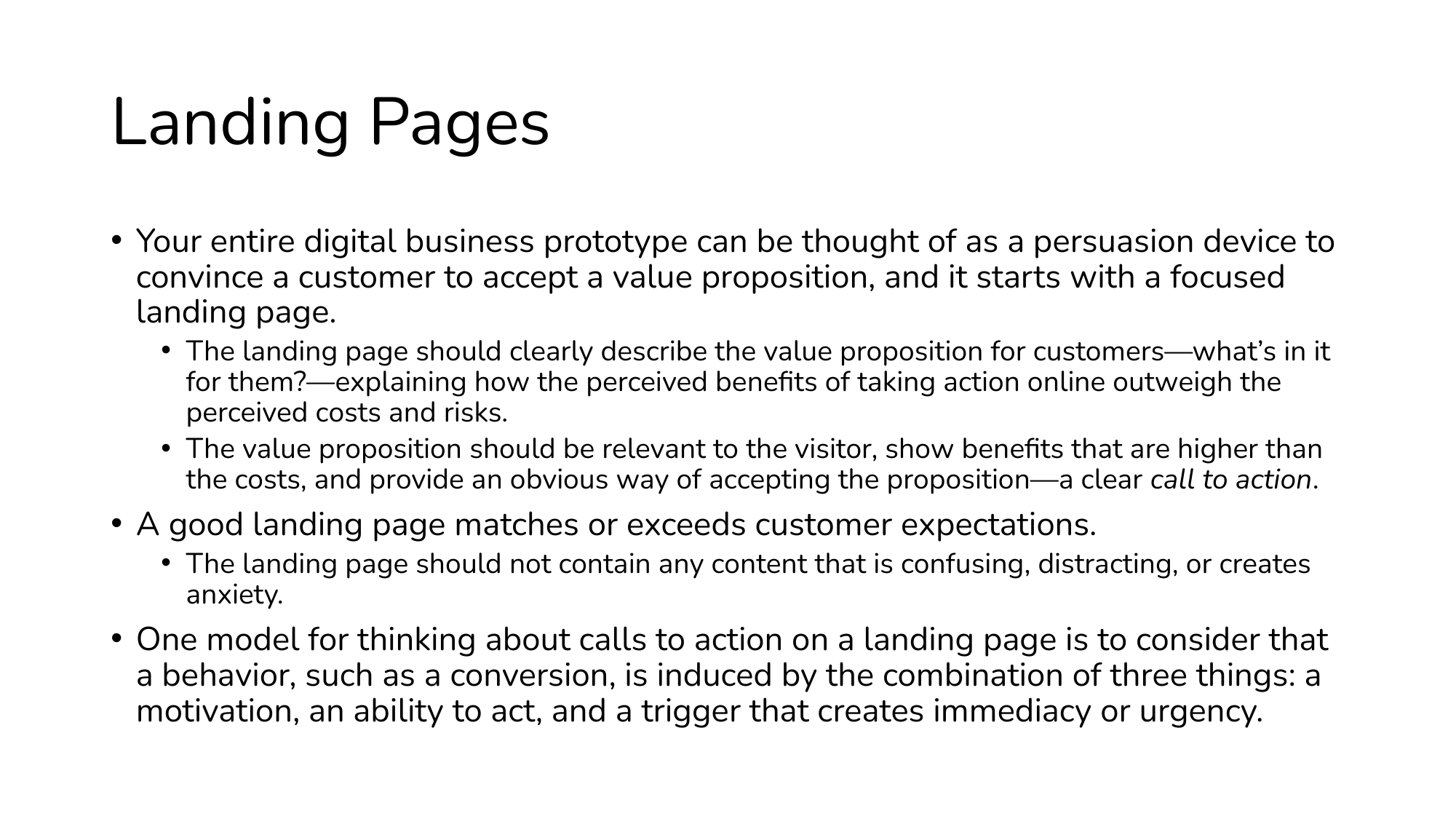

# Landing Pages
Your entire digital business prototype can be thought of as a persuasion device to convince a customer to accept a value proposition, and it starts with a focused landing page.
The landing page should clearly describe the value proposition for customers—what’s in it for them?—explaining how the perceived benefits of taking action online outweigh the perceived costs and risks.
The value proposition should be relevant to the visitor, show benefits that are higher than the costs, and provide an obvious way of accepting the proposition—a clear call to action.
A good landing page matches or exceeds customer expectations.
The landing page should not contain any content that is confusing, distracting, or creates anxiety.
One model for thinking about calls to action on a landing page is to consider that a behavior, such as a conversion, is induced by the combination of three things: a motivation, an ability to act, and a trigger that creates immediacy or urgency.